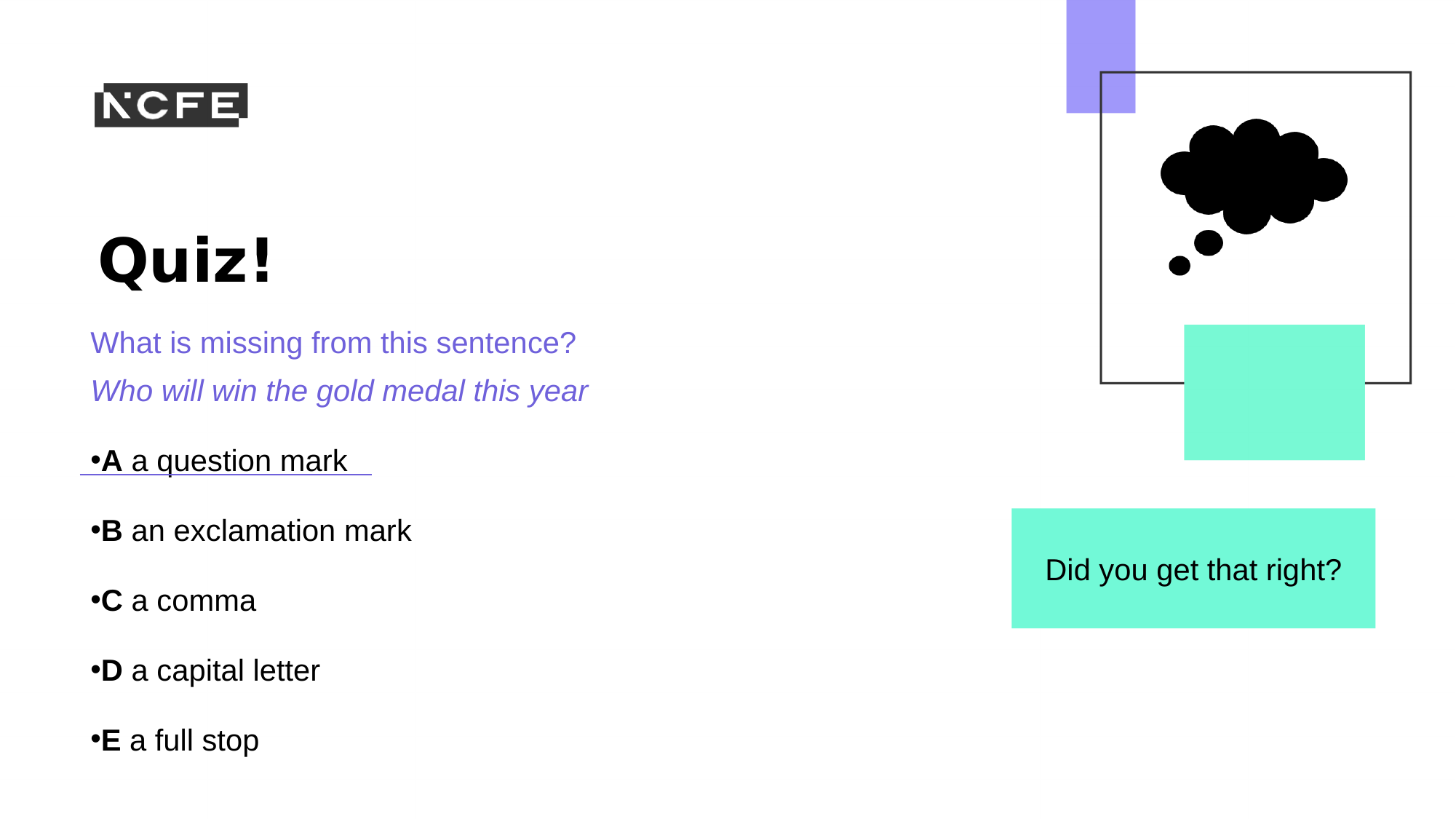

What is missing from this sentence?
Who will win the gold medal this year
A a question mark
B an exclamation mark
C a comma
D a capital letter
E a full stop
Did you get that right?